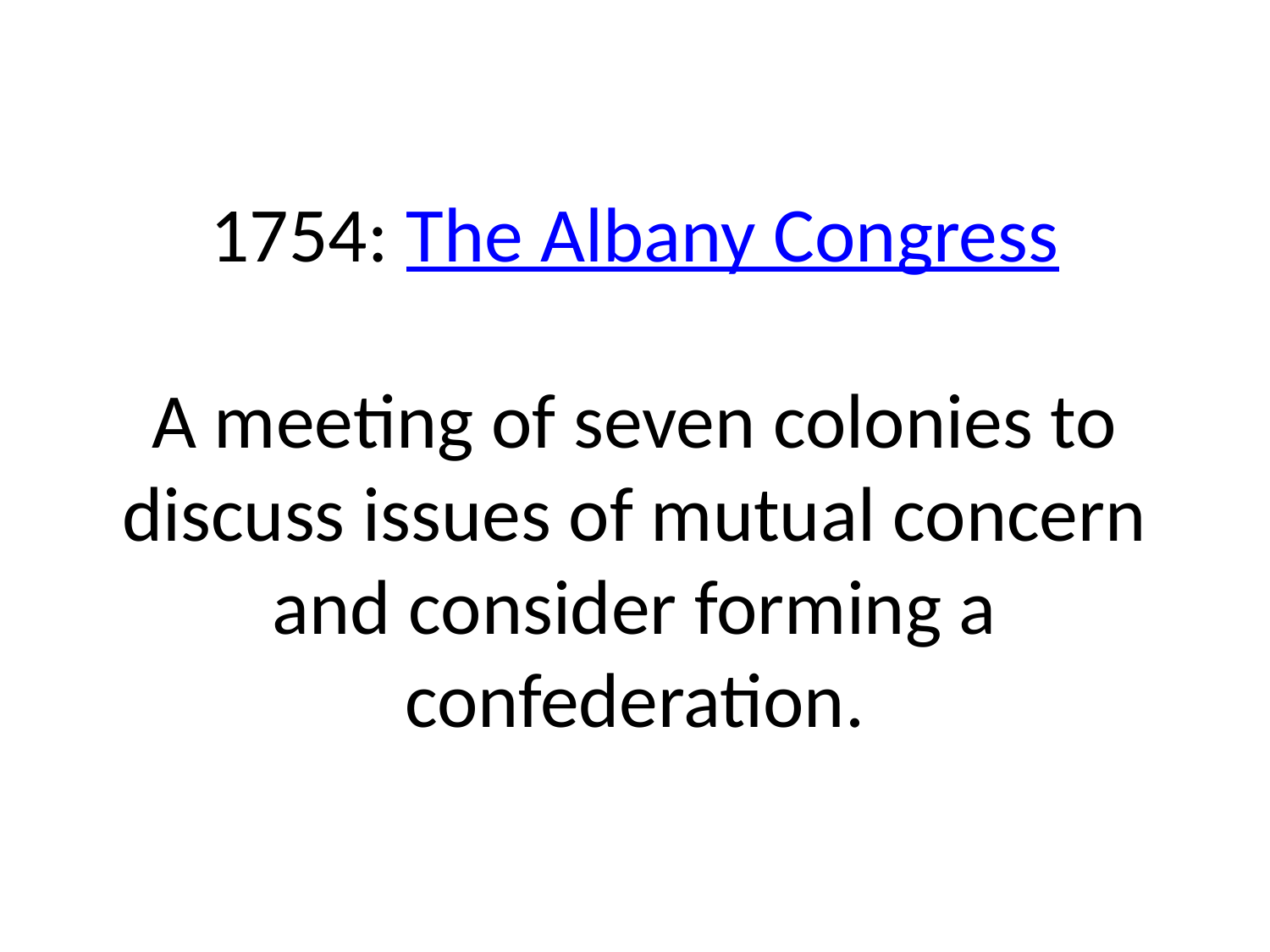

# 1754: The Albany Congress A meeting of seven colonies to discuss issues of mutual concern and consider forming a confederation.